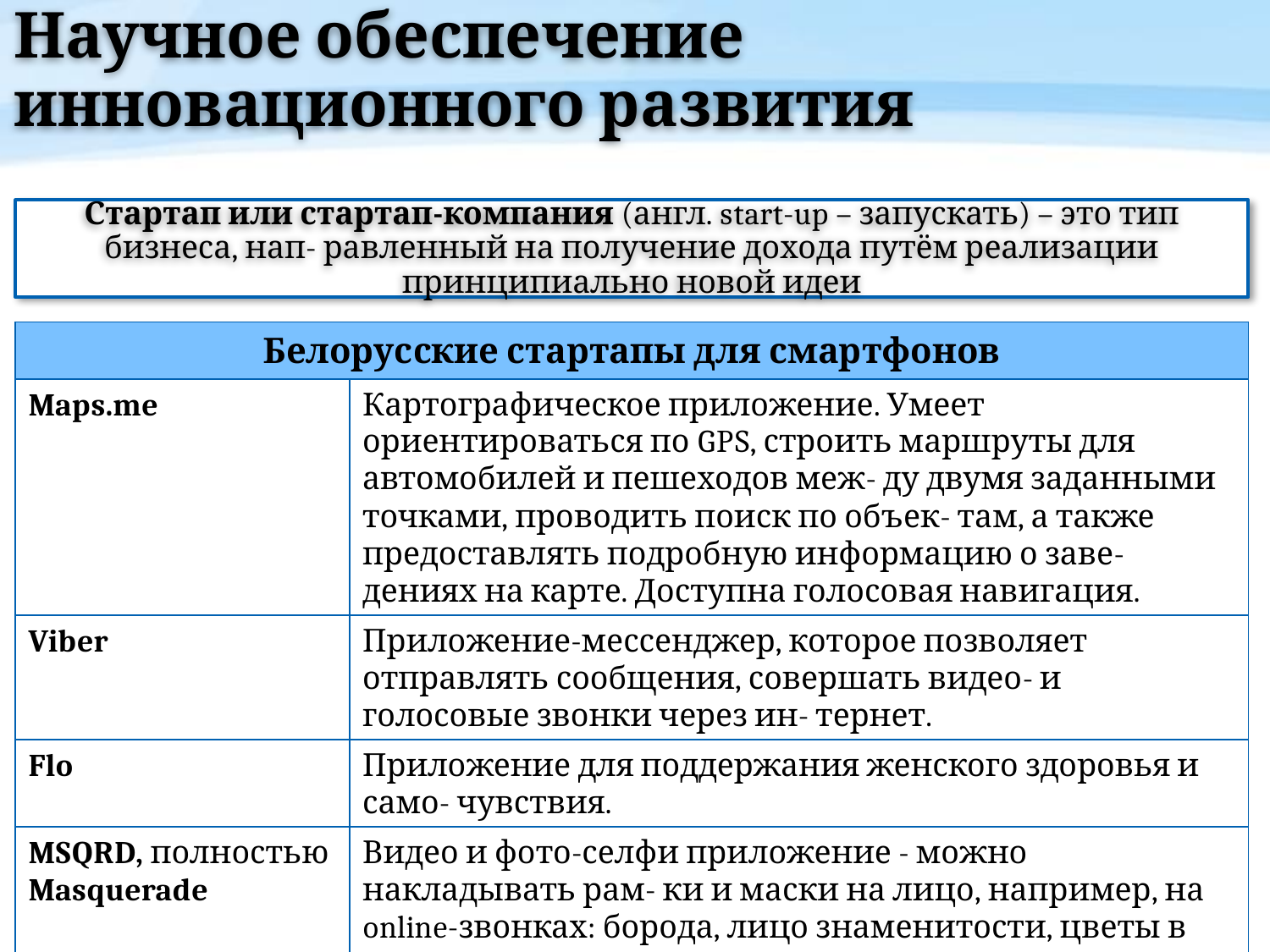

# Научное обеспечение инновационного развития

Стартап или стартап-компания (англ. start-up – запускать) – это тип бизнеса, нап- равленный на получение дохода путём реализации принципиально новой идеи
| Белорусские стартапы для смартфонов |  |
| --- | --- |
| Maps.me | Картографическое приложение. Умеет ориентироваться по GPS, строить маршруты для автомобилей и пешеходов меж- ду двумя заданными точками, проводить поиск по объек- там, а также предоставлять подробную информацию о заве- дениях на карте. Доступна голосовая навигация. |
| Viber | Приложение-мессенджер, которое позволяет отправлять сообщения, совершать видео- и голосовые звонки через ин- тернет. |
| Flo | Приложение для поддержания женского здоровья и само- чувствия. |
| MSQRD, полностью Masquerade | Видео и фото-селфи приложение - можно накладывать рам- ки и маски на лицо, например, на online-звонках: борода, лицо знаменитости, цветы в волосах. |